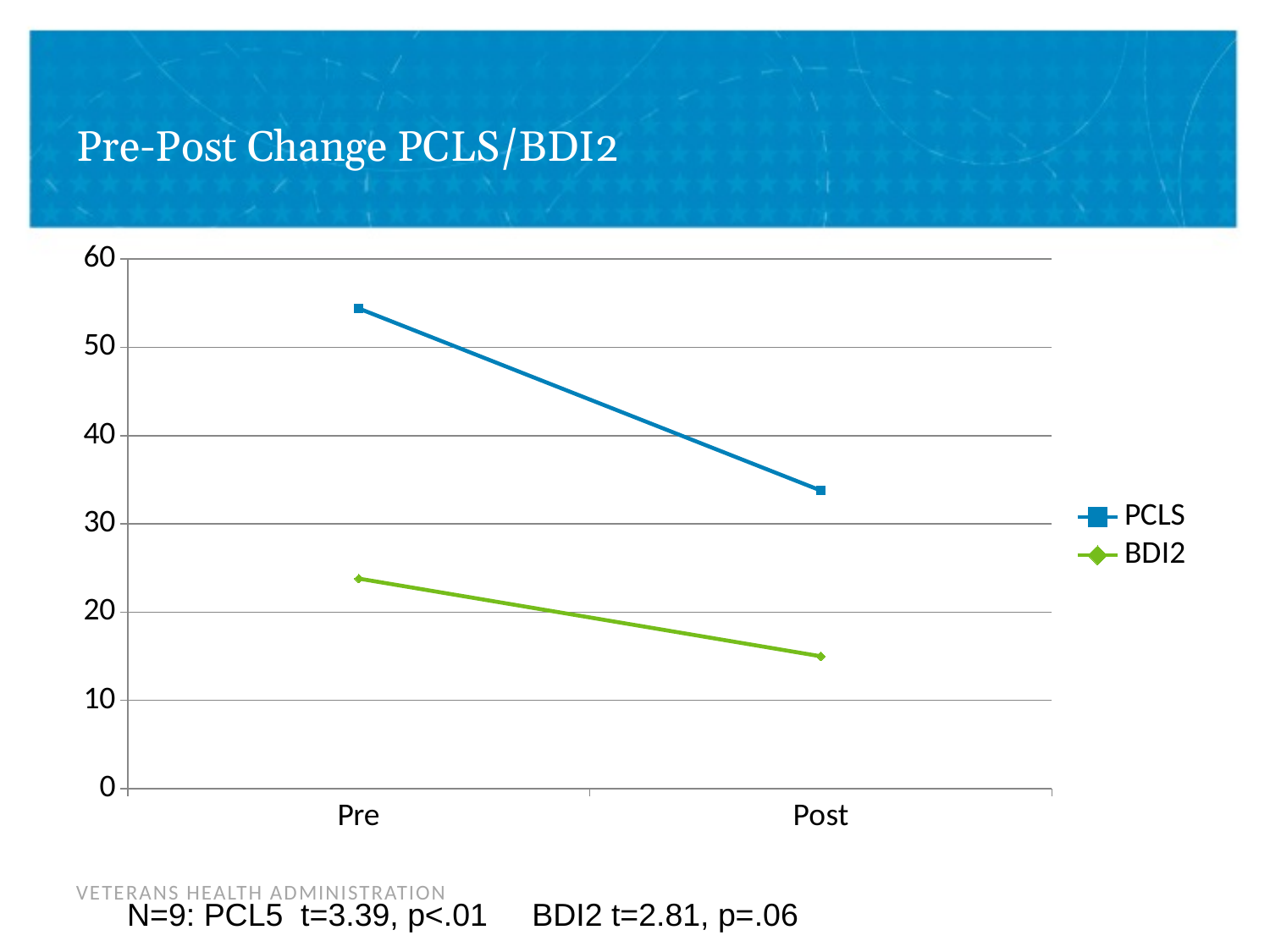

# Pre-Post Change PCLS/BDI2

### Chart

| Category | PCLS | BDI2 |
|---|---|---|
| Pre | 54.4 | 23.8 |
| Post | 33.78 | 15.0 |
N=9: PCL5  t=3.39, p<.01     BDI2 t=2.81, p=.06